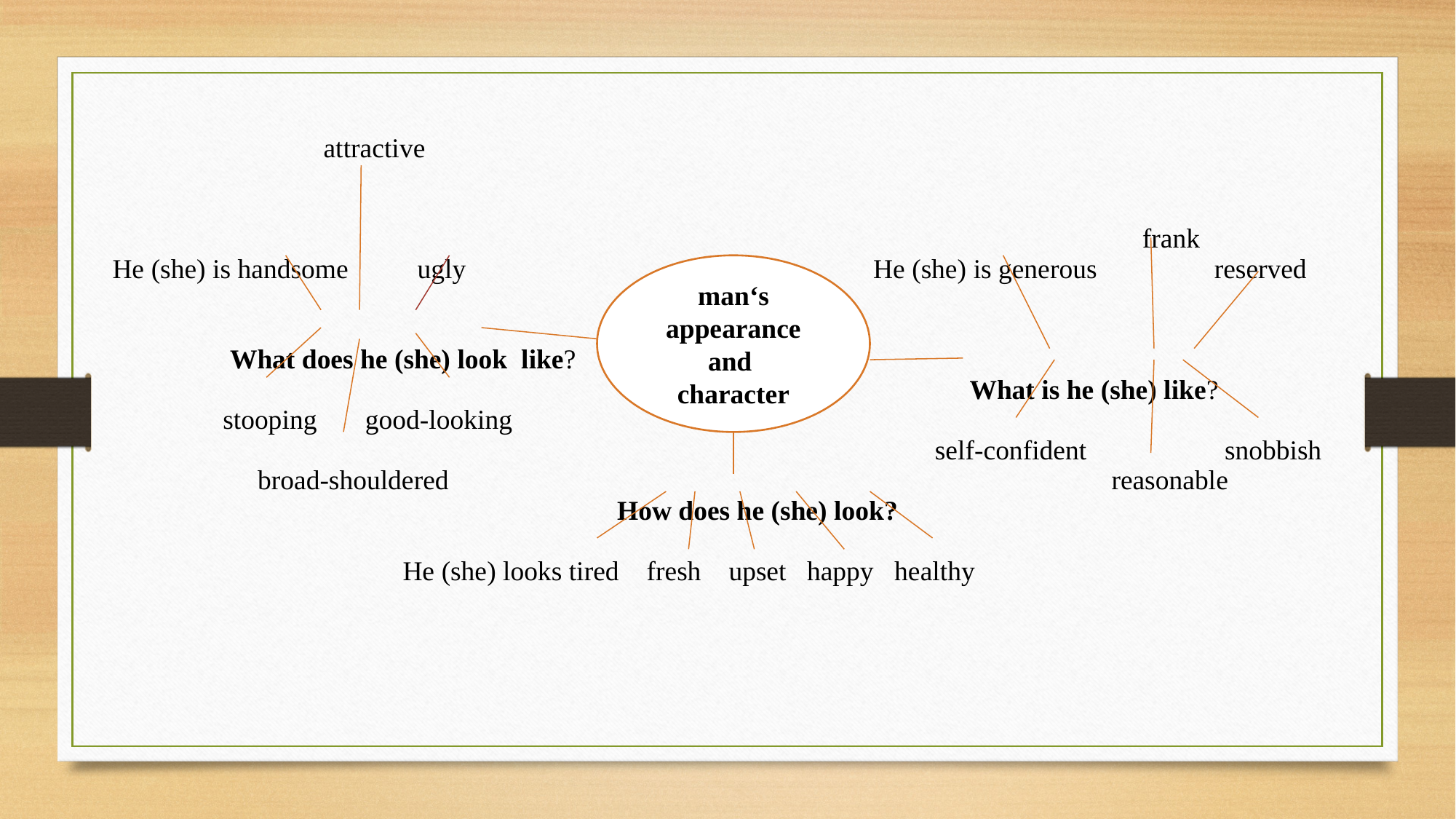

| attractive   frank He (she) is handsome ugly He (she) is generous reserved What does he (she) look like?   What is he (she) like? stooping good-looking self-confident snobbish broad-shouldered reasonable How does he (she) look? He (she) looks tired fresh upset happy healthy |
| --- |
man‘s appearance and
character